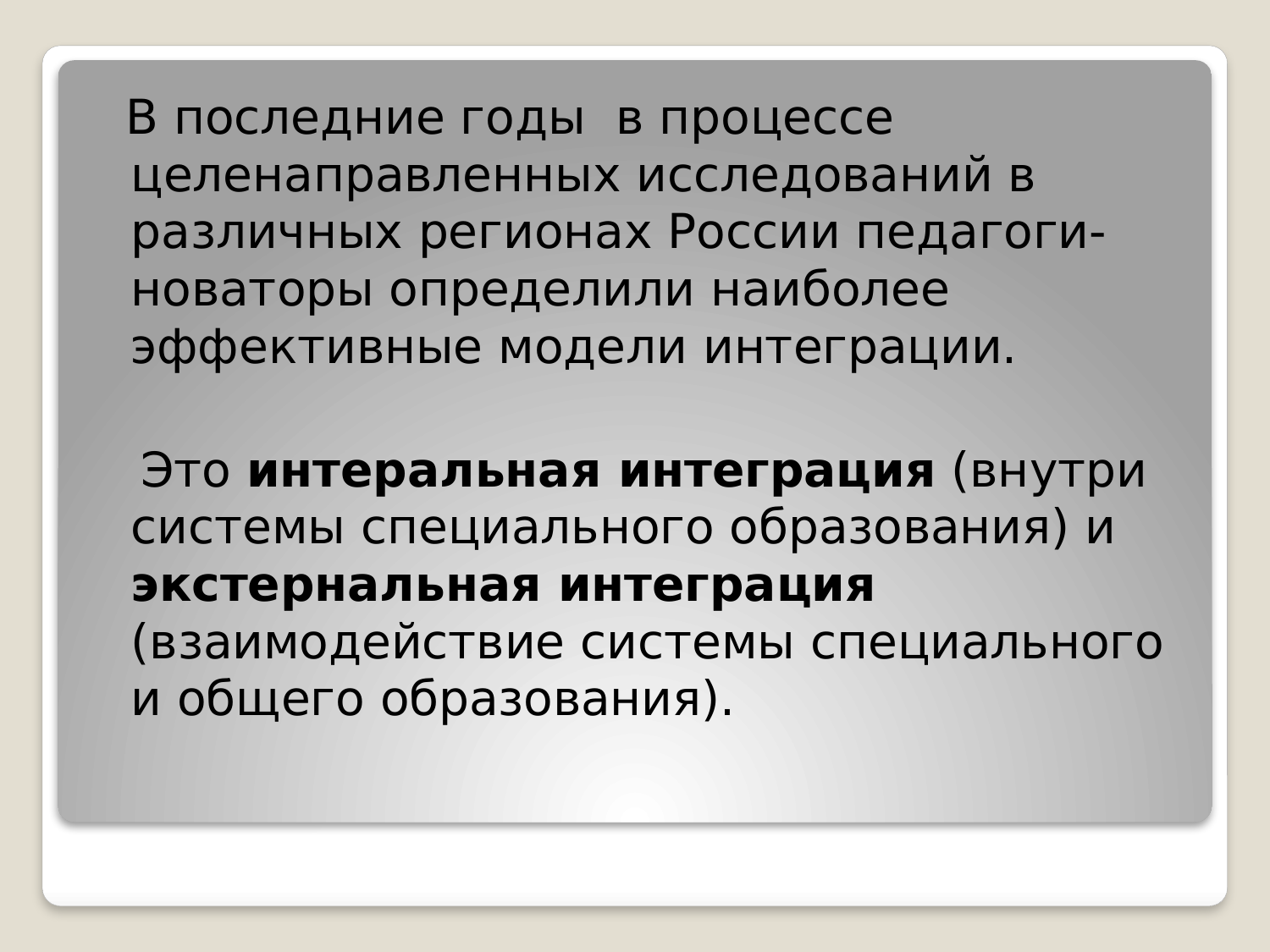

В последние годы  в процессе целенаправленных исследований в различных регионах России педагоги-новаторы определили наиболее эффективные модели интеграции.

   Это интеральная интеграция (внутри системы специального образования) и экстернальная интеграция (взаимодействие системы специального и общего образования).